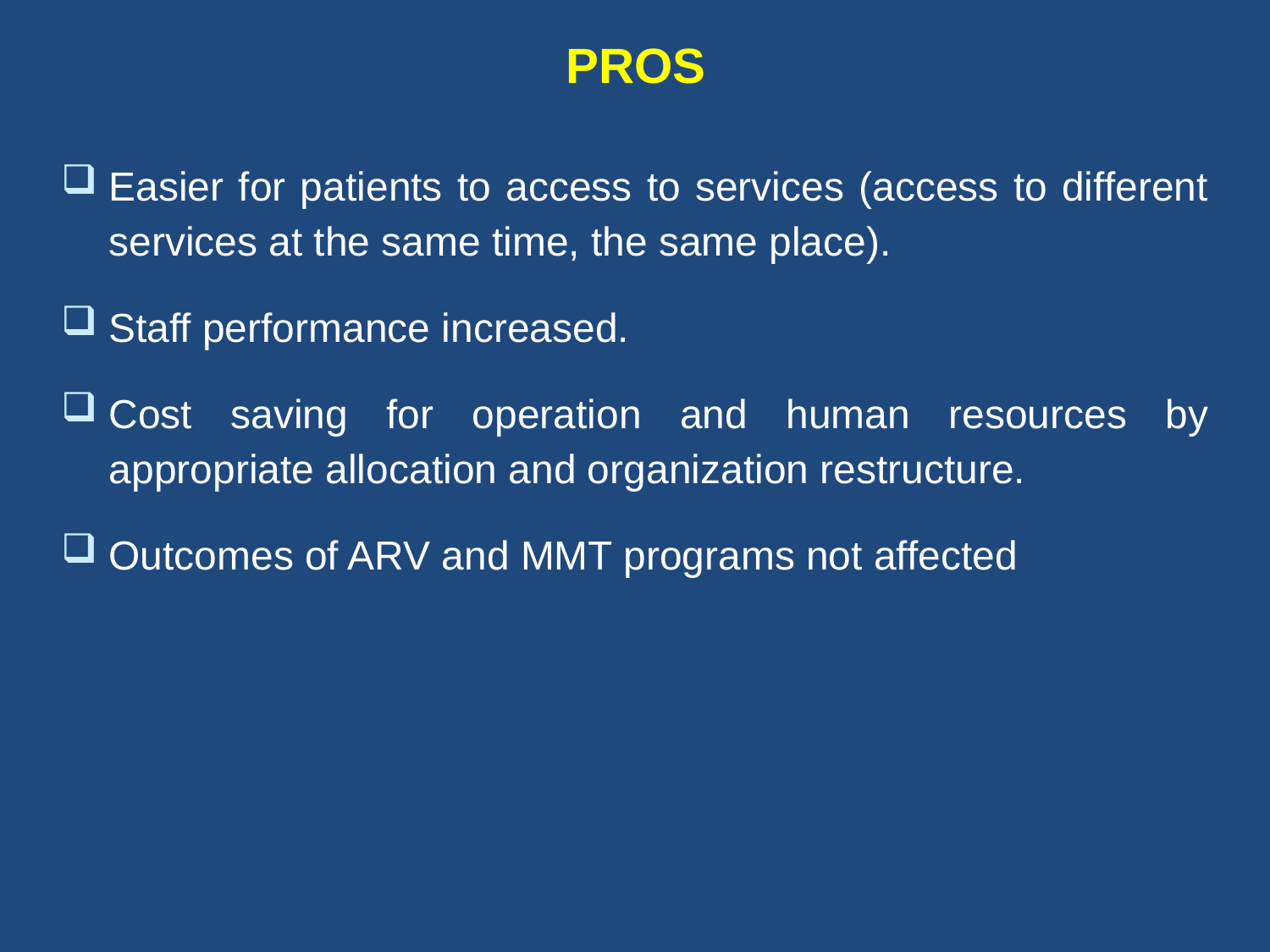

PROS
Easier for patients to access to services (access to different services at the same time, the same place).
Staff performance increased.
Cost saving for operation and human resources by appropriate allocation and organization restructure.
Outcomes of ARV and MMT programs not affected